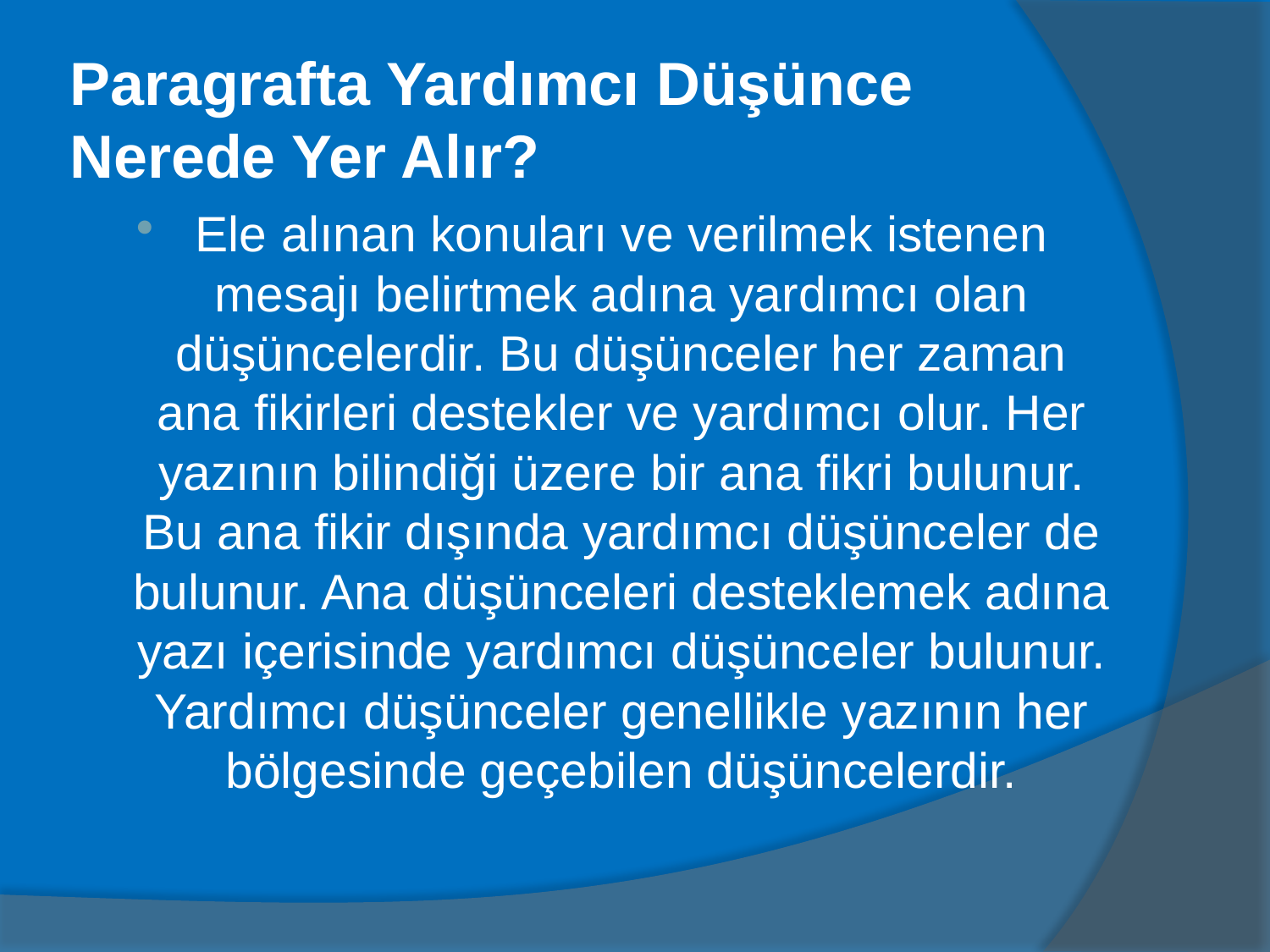

# Paragrafta Yardımcı Düşünce Nerede Yer Alır?
Ele alınan konuları ve verilmek istenen mesajı belirtmek adına yardımcı olan düşüncelerdir. Bu düşünceler her zaman ana fikirleri destekler ve yardımcı olur. Her yazının bilindiği üzere bir ana fikri bulunur. Bu ana fikir dışında yardımcı düşünceler de bulunur. Ana düşünceleri desteklemek adına yazı içerisinde yardımcı düşünceler bulunur. Yardımcı düşünceler genellikle yazının her bölgesinde geçebilen düşüncelerdir.